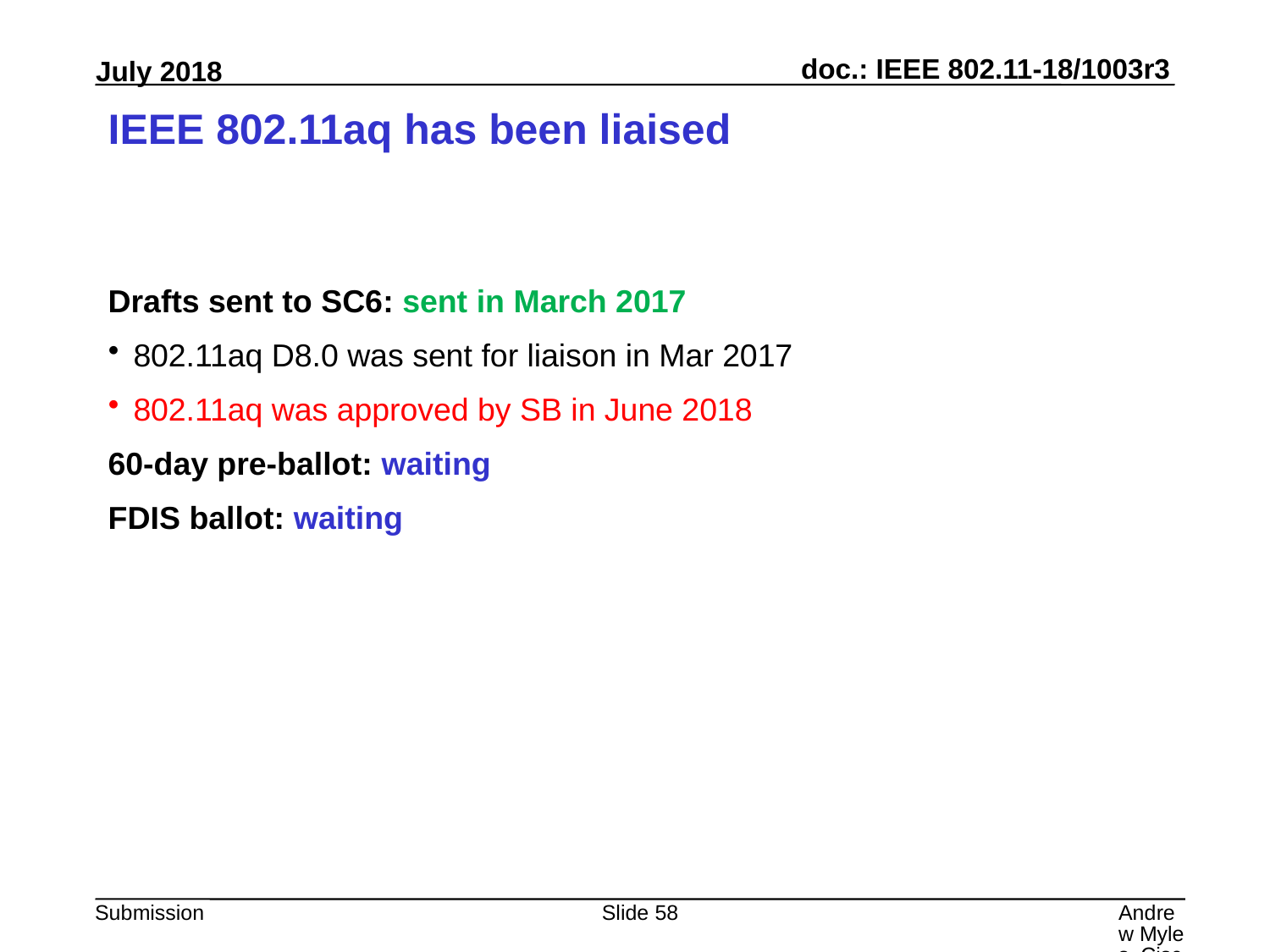

# IEEE 802.11aq has been liaised
Drafts sent to SC6: sent in March 2017
802.11aq D8.0 was sent for liaison in Mar 2017
802.11aq was approved by SB in June 2018
60-day pre-ballot: waiting
FDIS ballot: waiting
Slide 58
Andrew Myles, Cisco